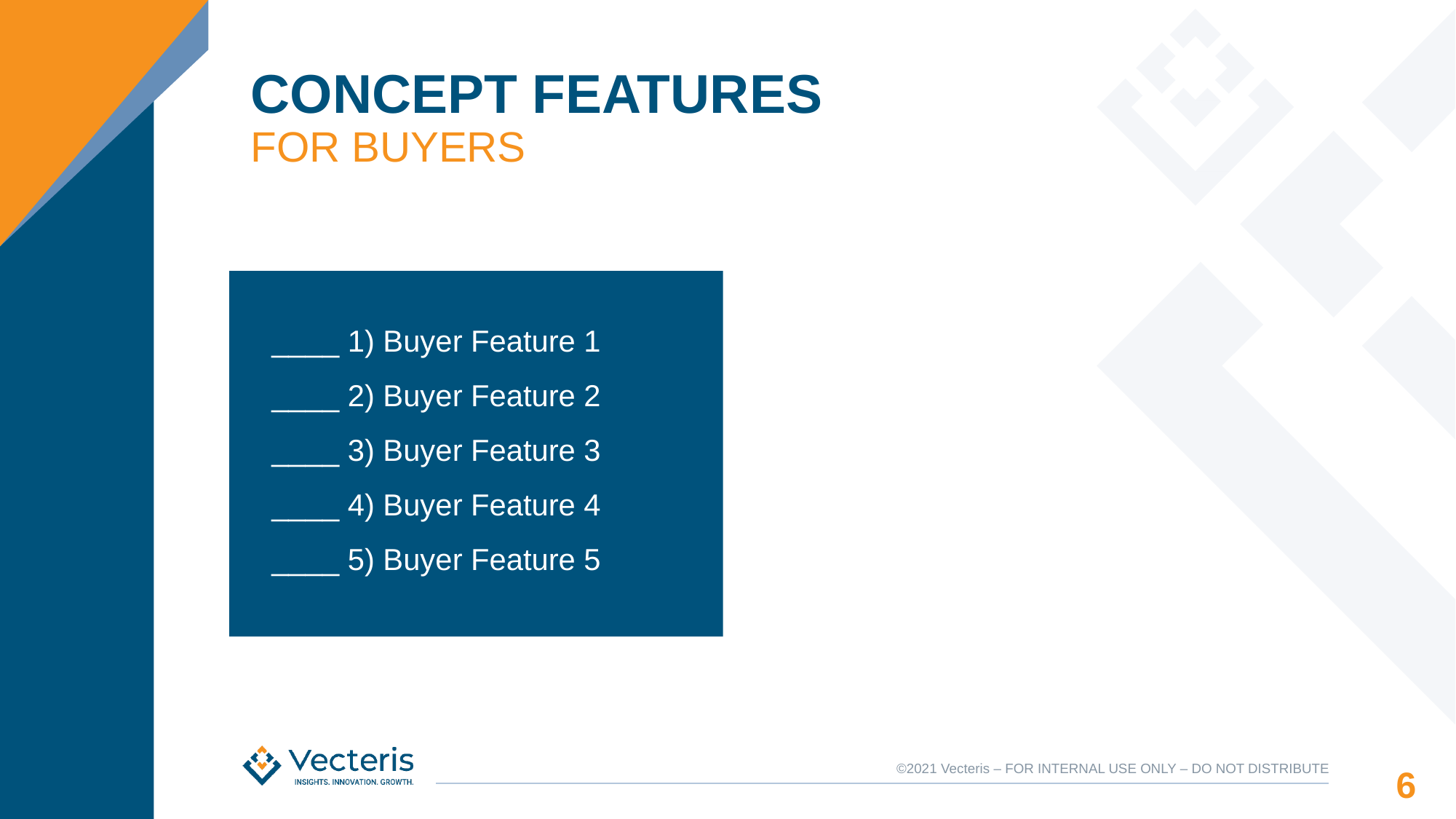

CONCEPT FEATURES
FOR BUYERS

____ 1) Buyer Feature 1
____ 2) Buyer Feature 2
____ 3) Buyer Feature 3
____ 4) Buyer Feature 4
____ 5) Buyer Feature 5
6
©2021 Vecteris – FOR INTERNAL USE ONLY – DO NOT DISTRIBUTE